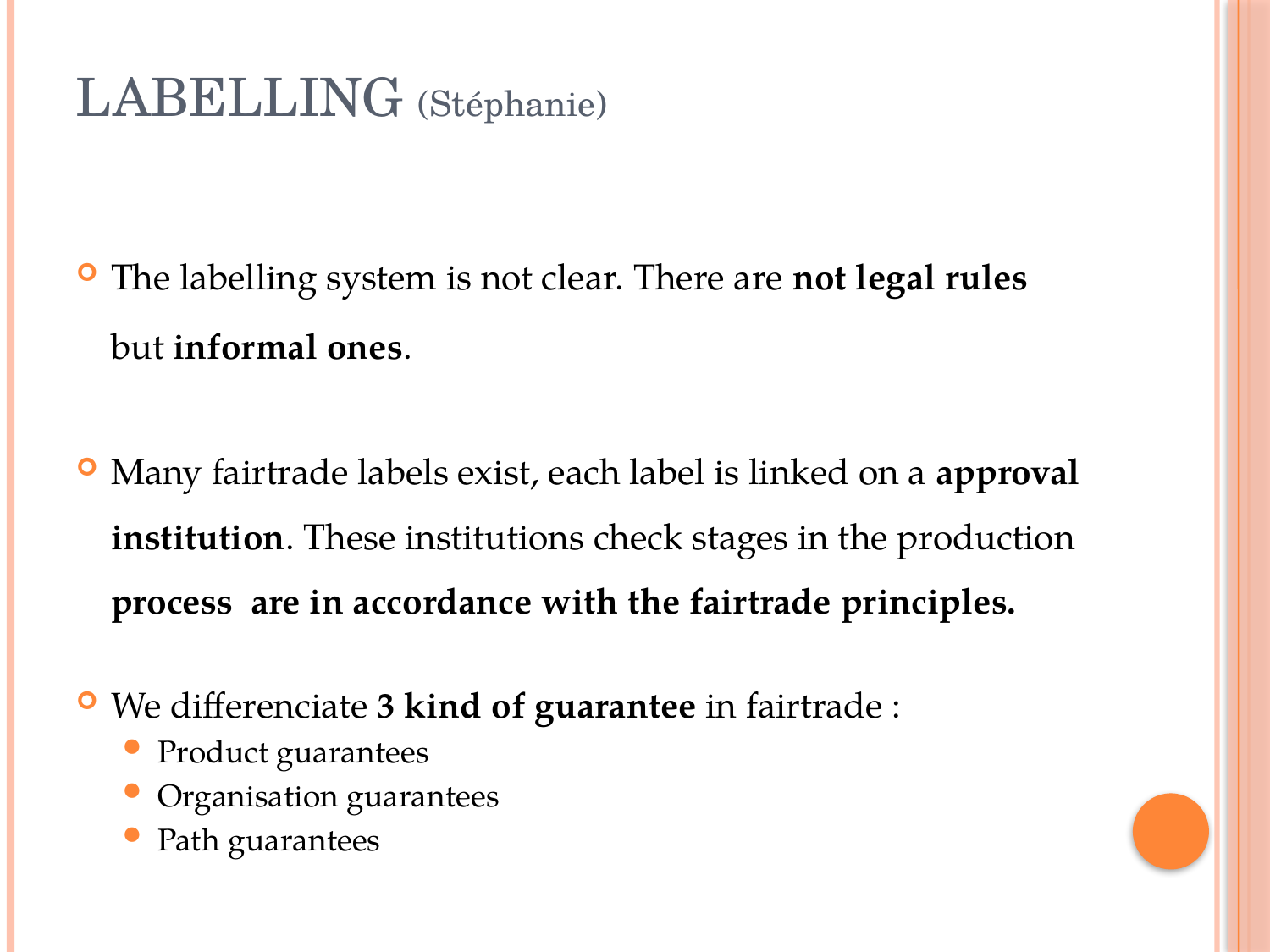

# Labelling (Stéphanie)
The labelling system is not clear. There are not legal rules but informal ones.

Many fairtrade labels exist, each label is linked on a approval institution. These institutions check stages in the production process  are in accordance with the fairtrade principles.

We differenciate 3 kind of guarantee in fairtrade :
Product guarantees
Organisation guarantees
Path guarantees